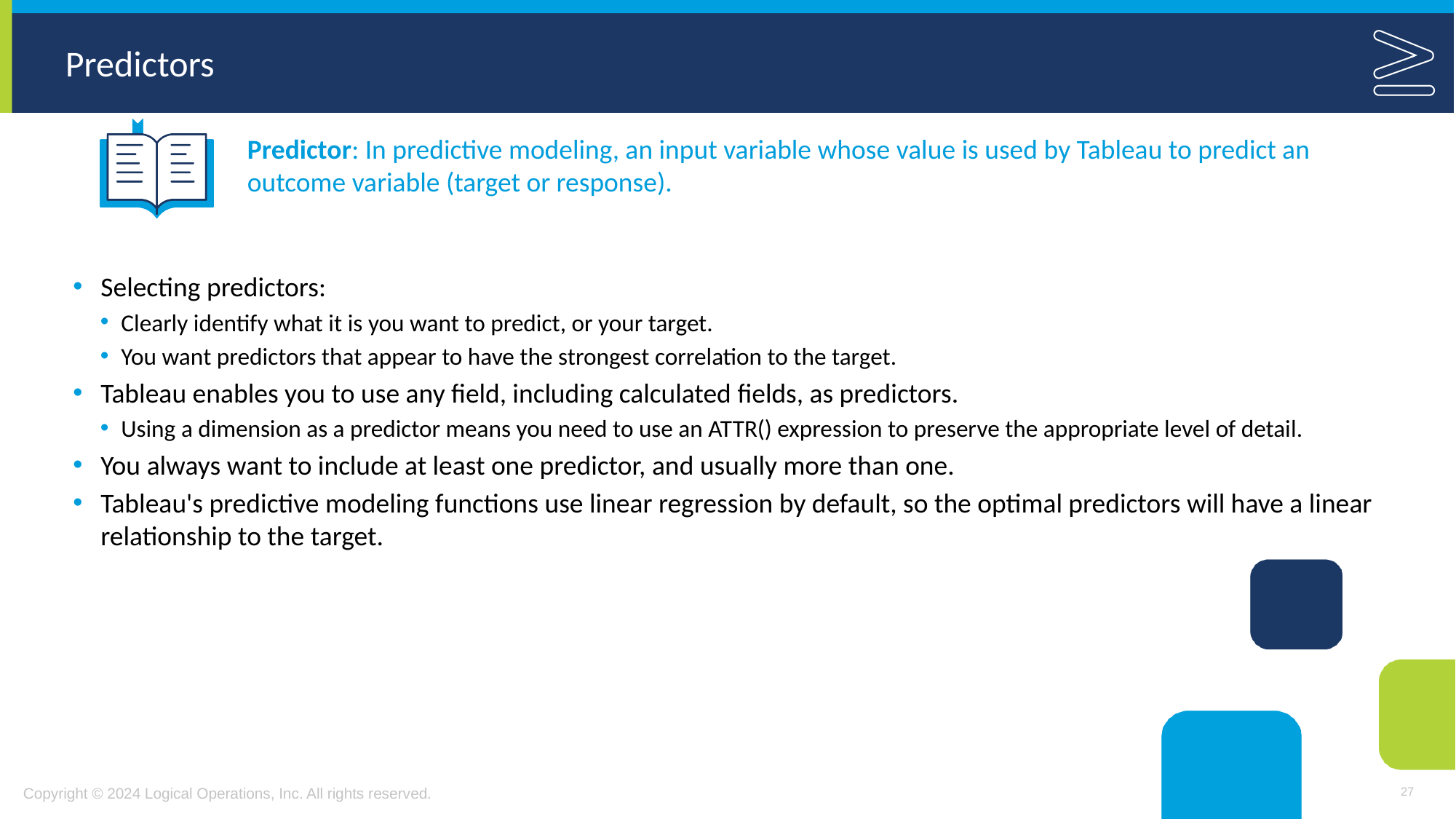

# Predictors
Predictor: In predictive modeling, an input variable whose value is used by Tableau to predict an outcome variable (target or response).
Selecting predictors:
Clearly identify what it is you want to predict, or your target.
You want predictors that appear to have the strongest correlation to the target.
Tableau enables you to use any field, including calculated fields, as predictors.
Using a dimension as a predictor means you need to use an ATTR() expression to preserve the appropriate level of detail.
You always want to include at least one predictor, and usually more than one.
Tableau's predictive modeling functions use linear regression by default, so the optimal predictors will have a linear relationship to the target.
27